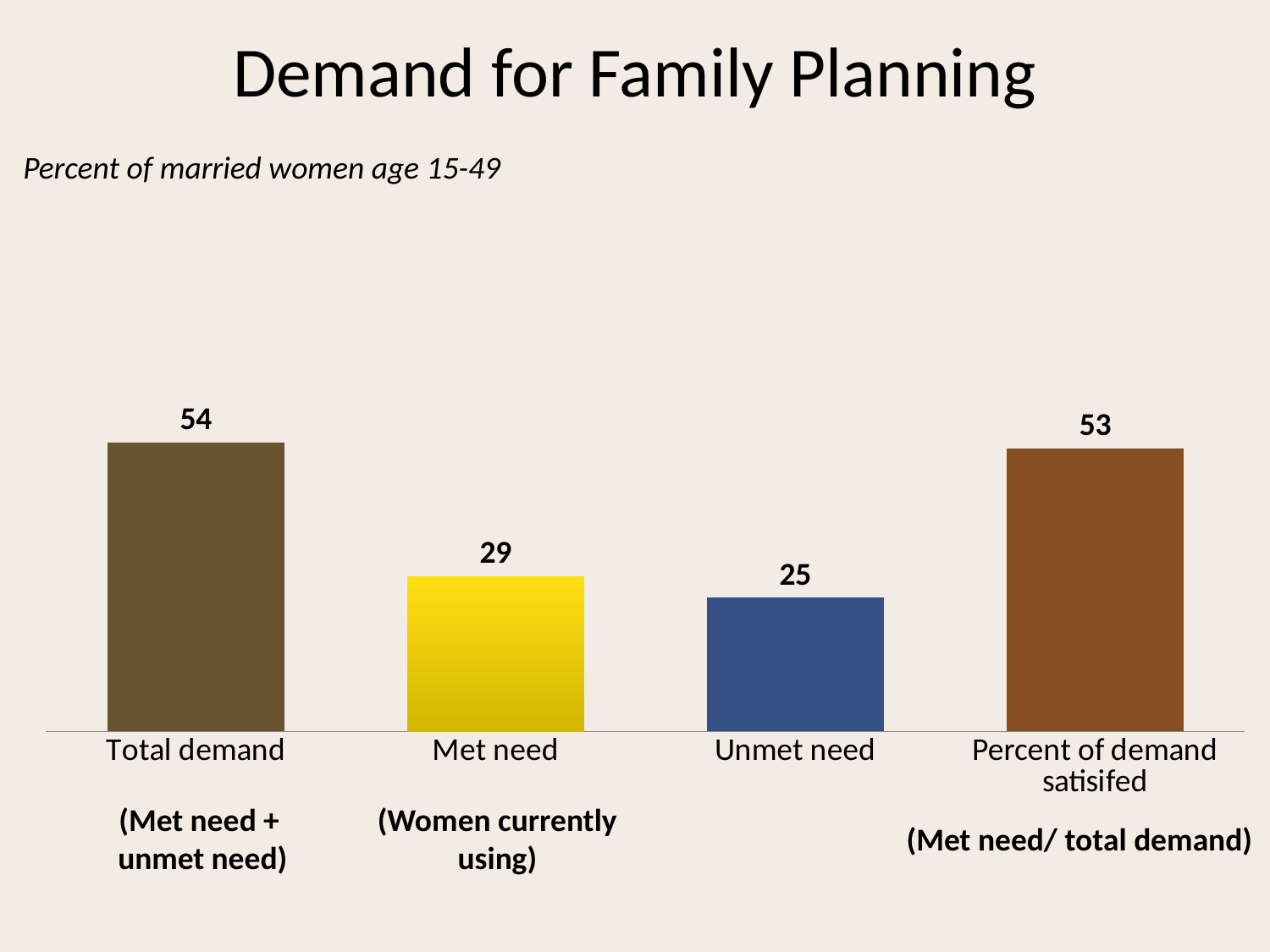

# Demand for Family Planning
Percent of married women age 15-49

### Chart

| Category | Series 1 |
|---|---|
| Total demand | 54.0 |
| Met need | 29.0 |
| Unmet need | 25.0 |
| Percent of demand satisifed | 53.0 |
(Women currently using)
(Met need +
 unmet need)
(Met need/ total demand)